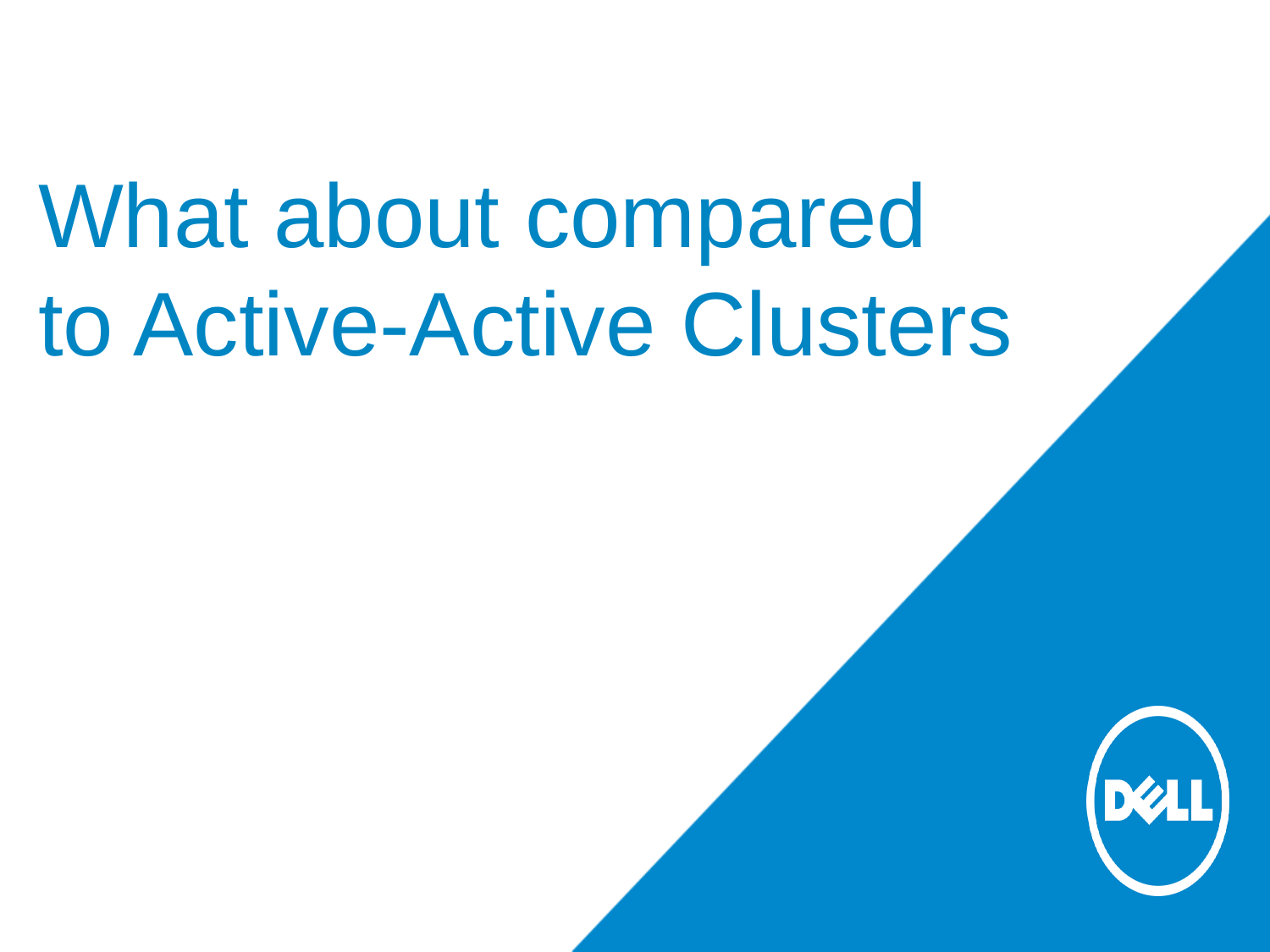

# What about compared to Active-Active Clusters